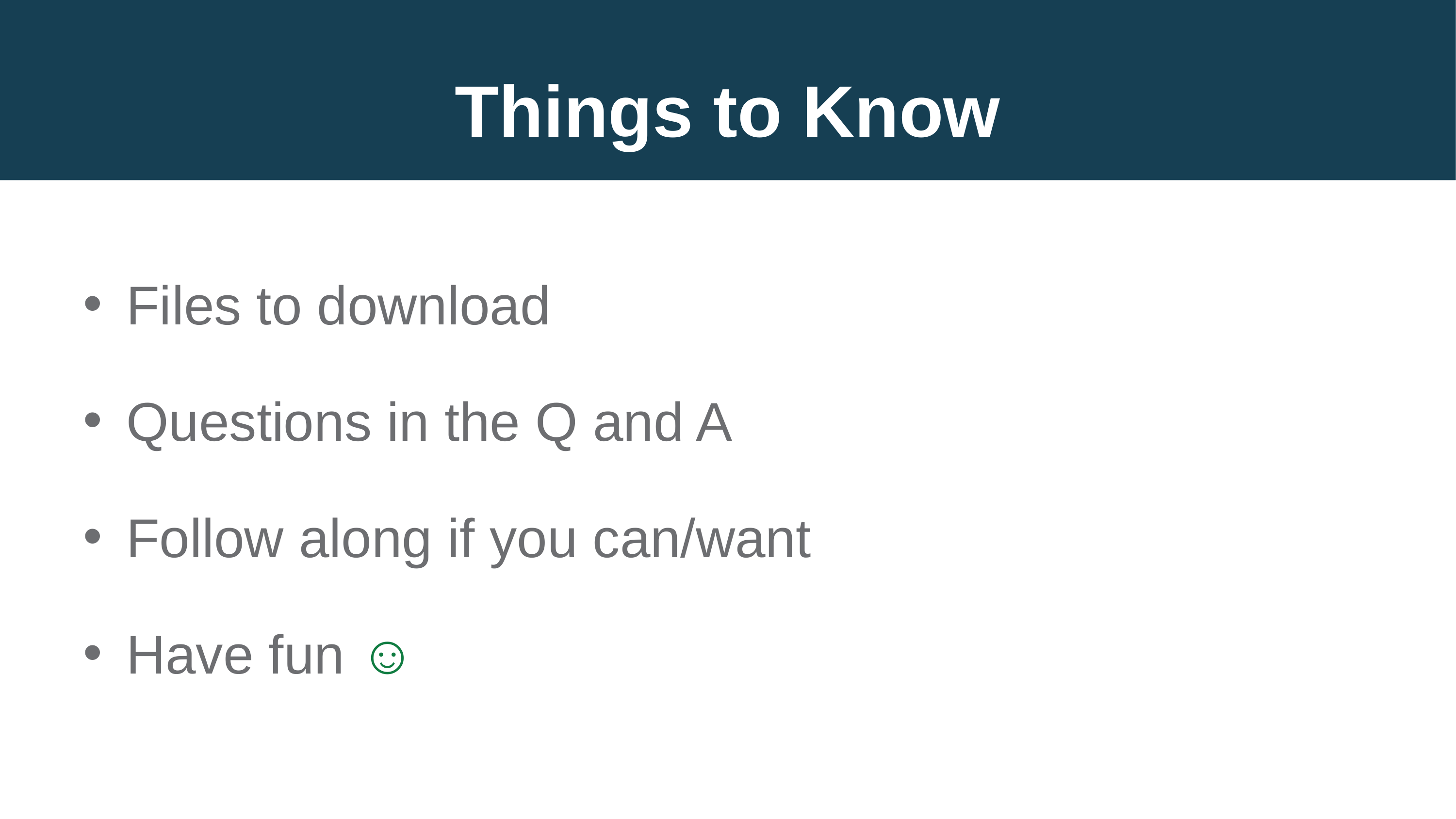

# Things to Know
Files to download
Questions in the Q and A
Follow along if you can/want
Have fun ☺